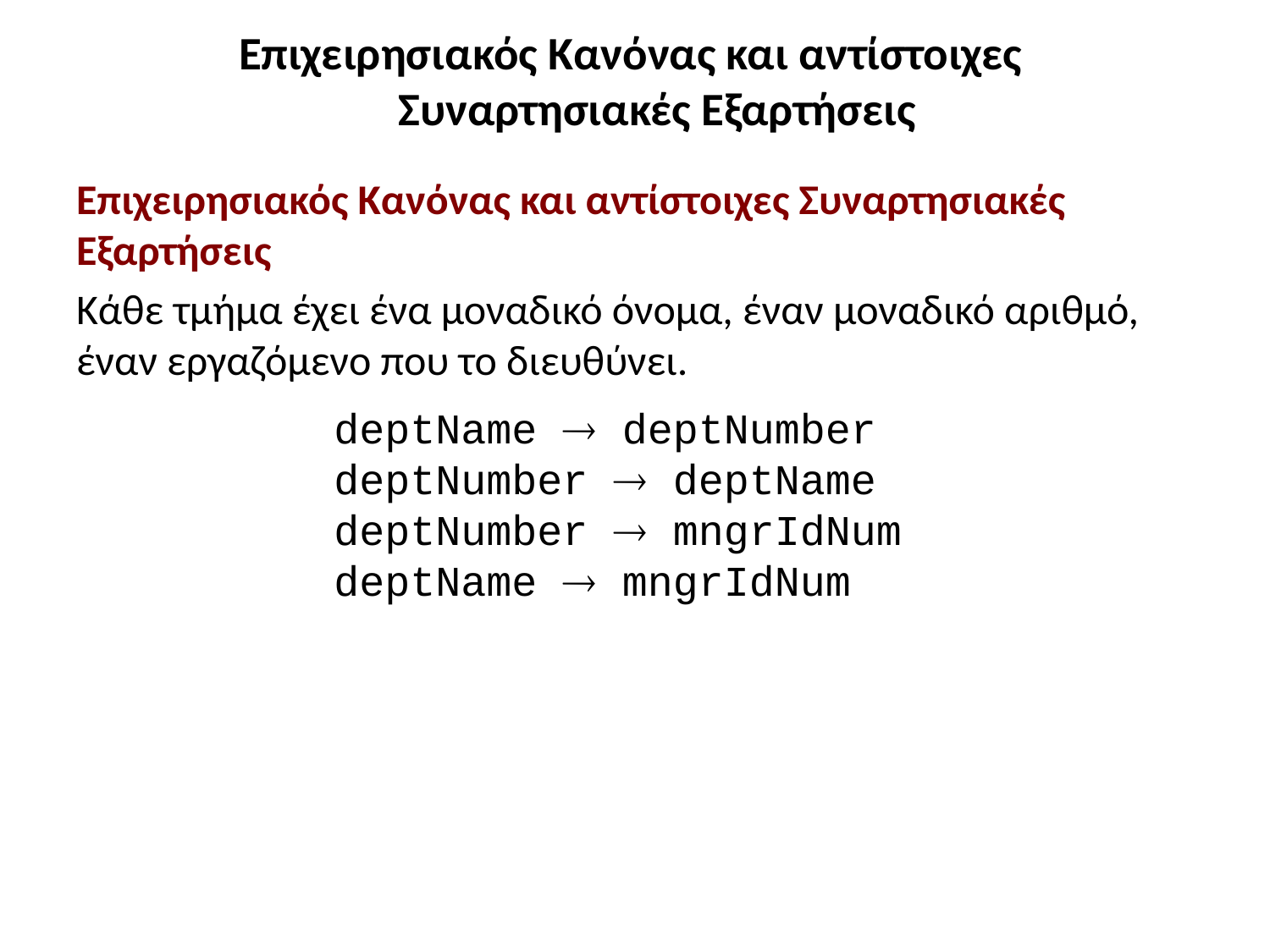

# Επιχειρησιακός Κανόνας και αντίστοιχες Συναρτησιακές Εξαρτήσεις
Επιχειρησιακός Κανόνας και αντίστοιχες Συναρτησιακές Εξαρτήσεις
Κάθε τμήμα έχει ένα μοναδικό όνομα, έναν μοναδικό αριθμό, έναν εργαζόμενο που το διευθύνει.
deptName → deptNumber
deptNumber → deptName
deptNumber → mngrIdNum
deptName → mngrIdNum